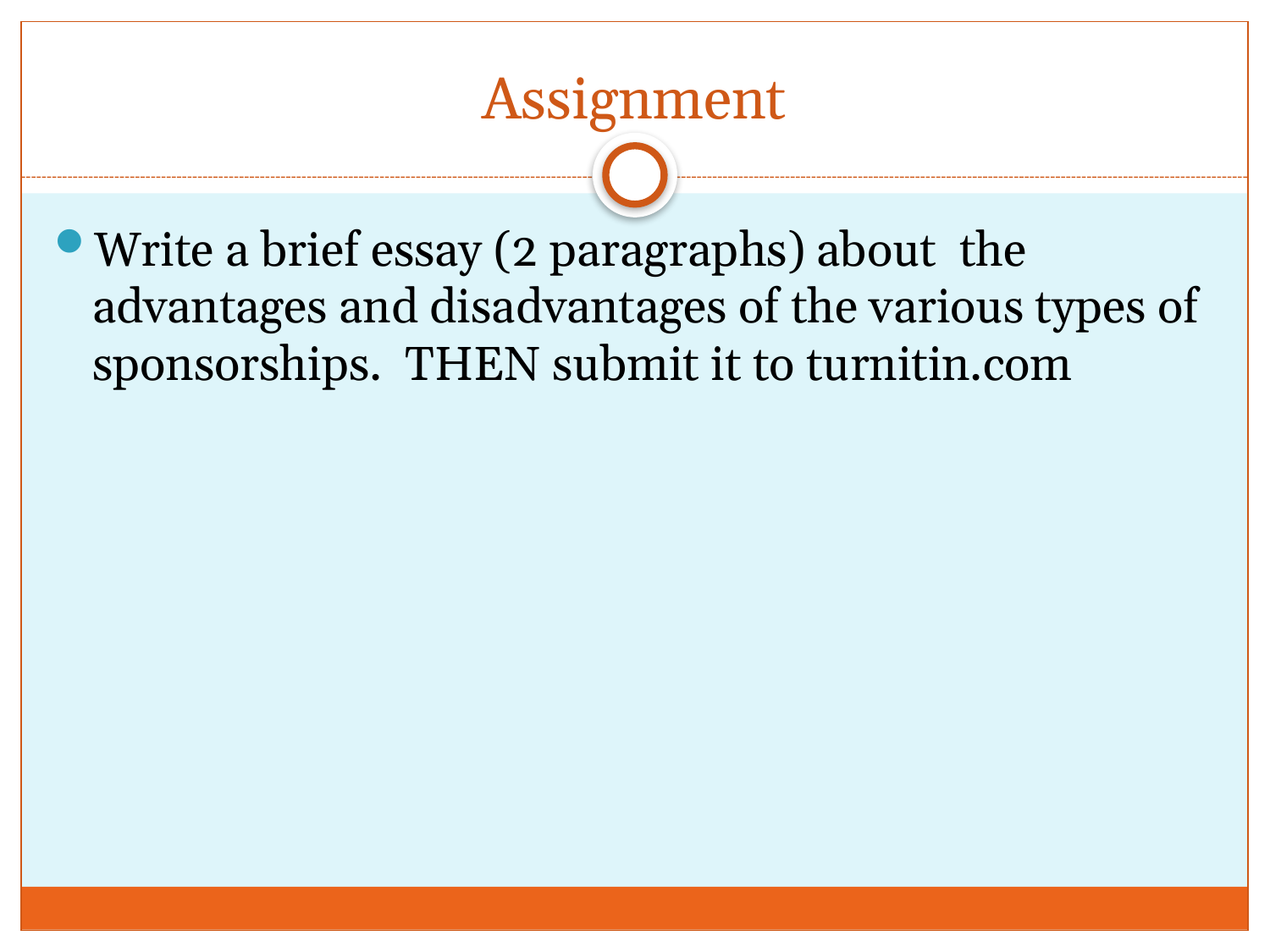

# Assignment
Write a brief essay (2 paragraphs) about  the advantages and disadvantages of the various types of sponsorships.  THEN submit it to turnitin.com